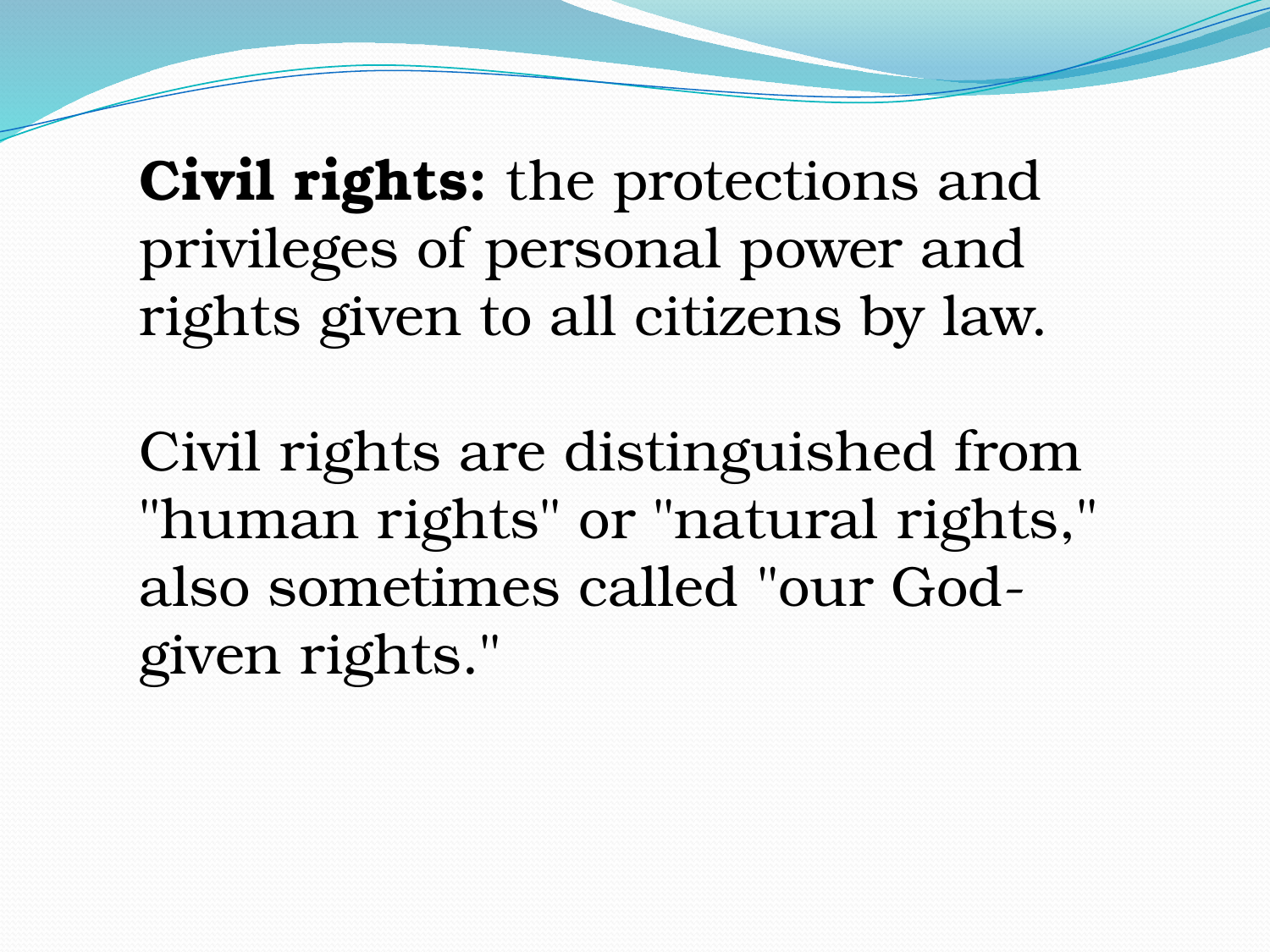

Civil rights: the protections and privileges of personal power and rights given to all citizens by law.

Civil rights are distinguished from "human rights" or "natural rights," also sometimes called "our God-given rights."